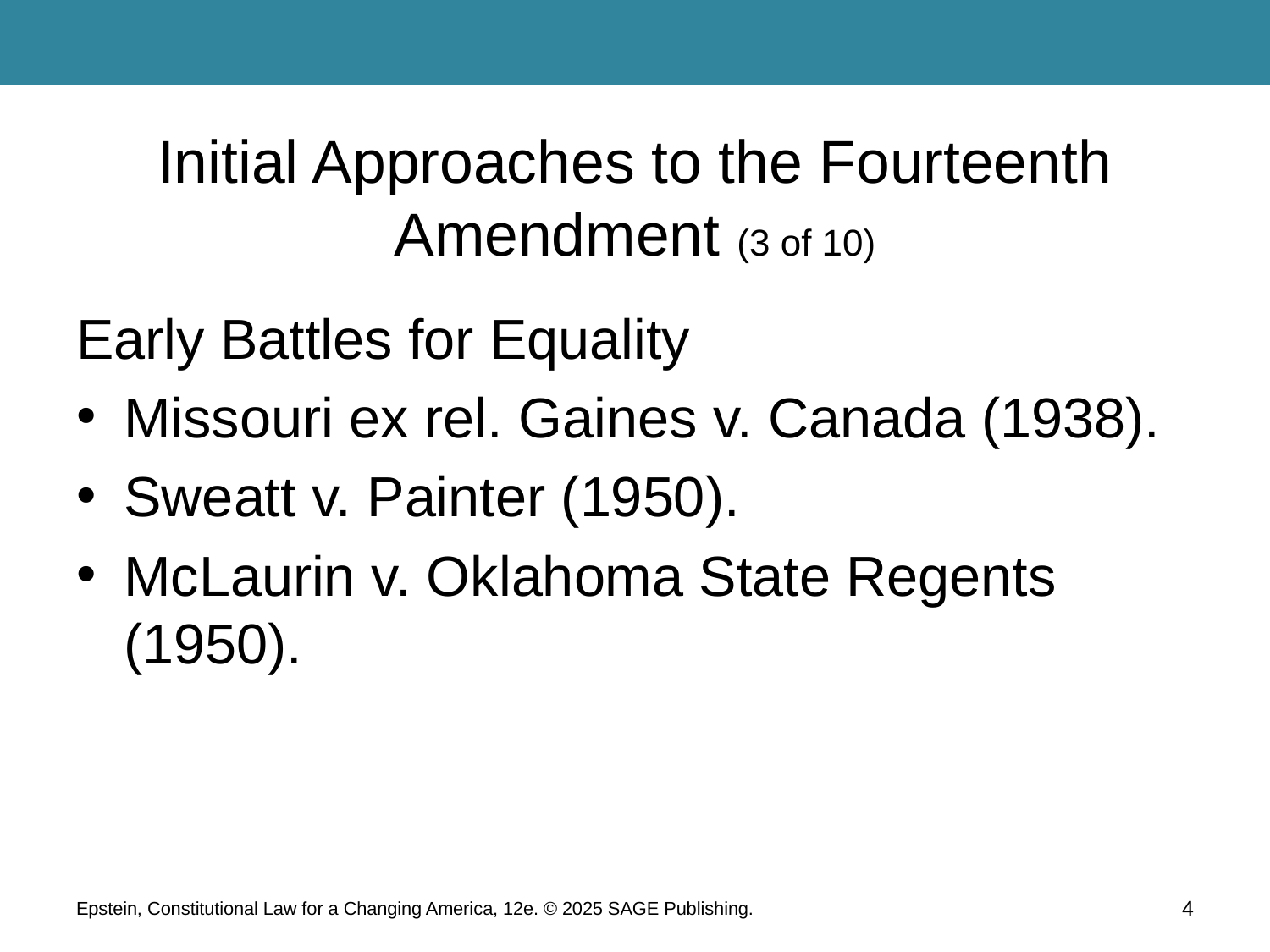

# Initial Approaches to the Fourteenth Amendment (3 of 10)
Early Battles for Equality
Missouri ex rel. Gaines v. Canada (1938).
Sweatt v. Painter (1950).
McLaurin v. Oklahoma State Regents (1950).
Epstein, Constitutional Law for a Changing America, 12e. © 2025 SAGE Publishing.
4